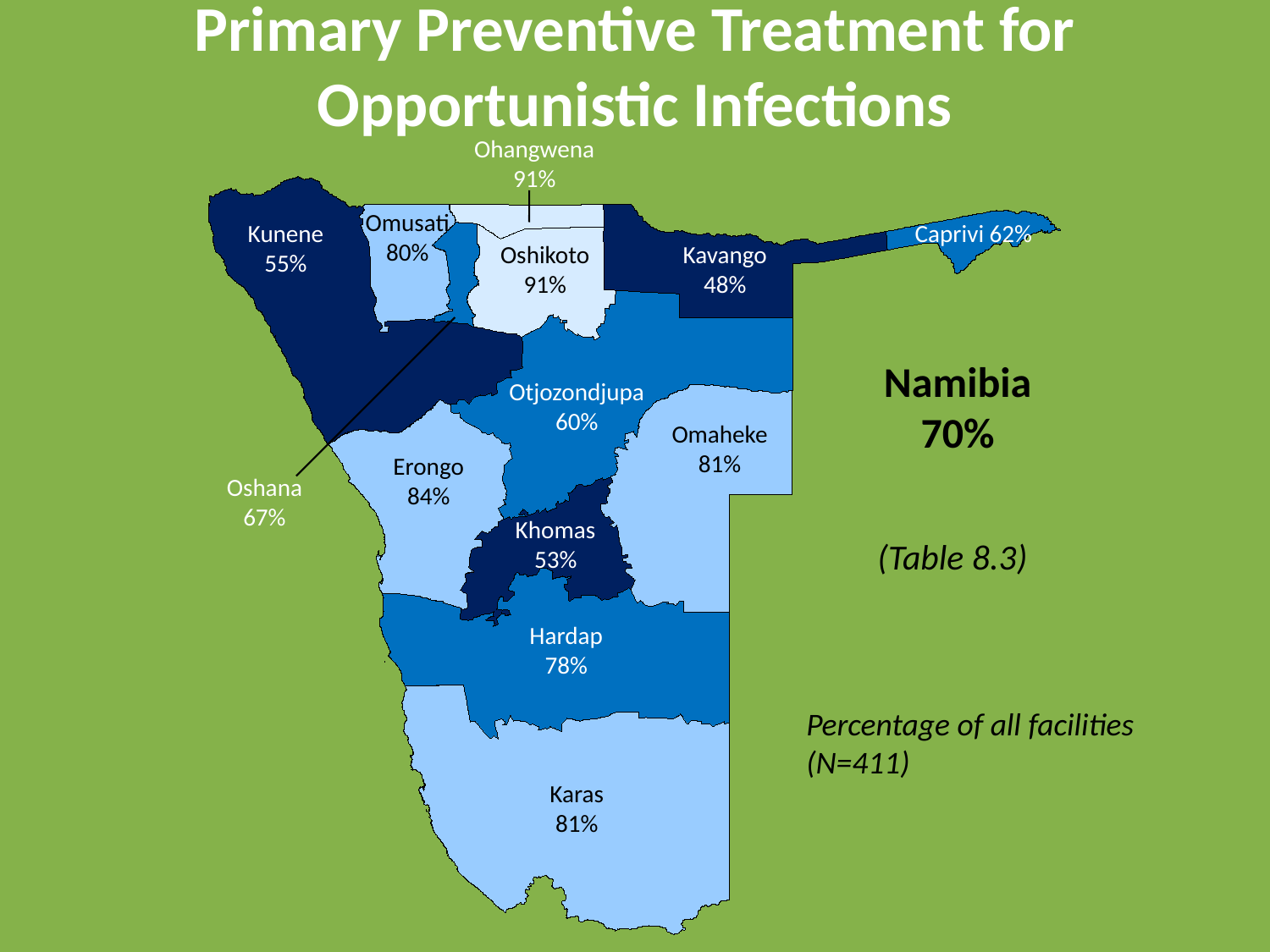

# Primary Preventive Treatment for Opportunistic Infections

Ohangwena
91%
Omusati
80%
Kunene 55%
Caprivi 62%
Oshikoto
91%
Kavango
48%
Namibia
70%
Otjozondjupa
60%
Omaheke
81%
Erongo
84%
Oshana
67%
Khomas
53%
(Table 8.3)
Hardap
78%
Percentage of all facilities
(N=411)
Karas
81%